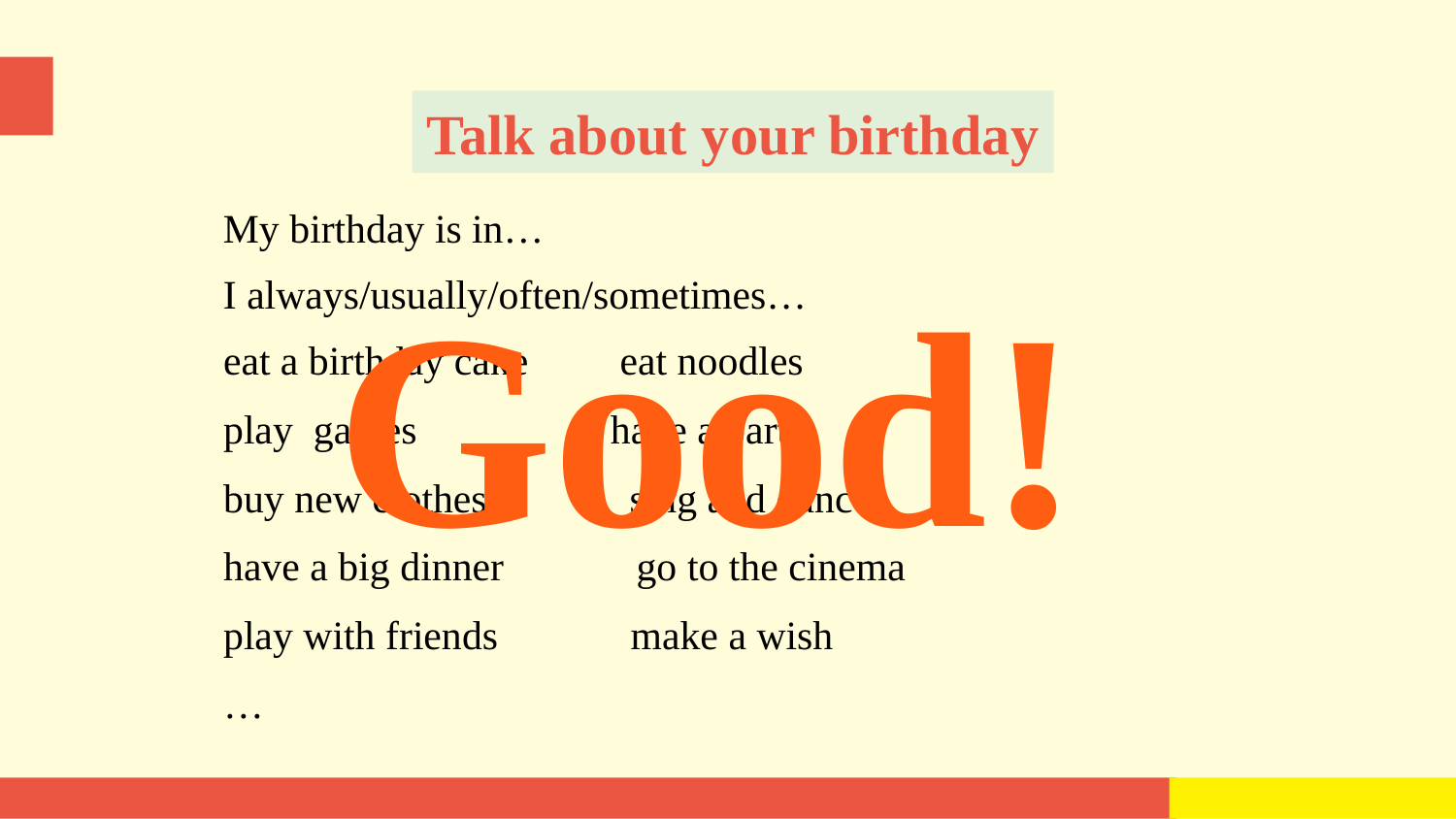

Talk about your birthday
My birthday is in…
Good!
I always/usually/often/sometimes…
eat a birthday cake         eat noodles
play  games                   have a party
buy new clothes              sing and dance
have a big dinner             go to the cinema
play with friends             make a wish
…